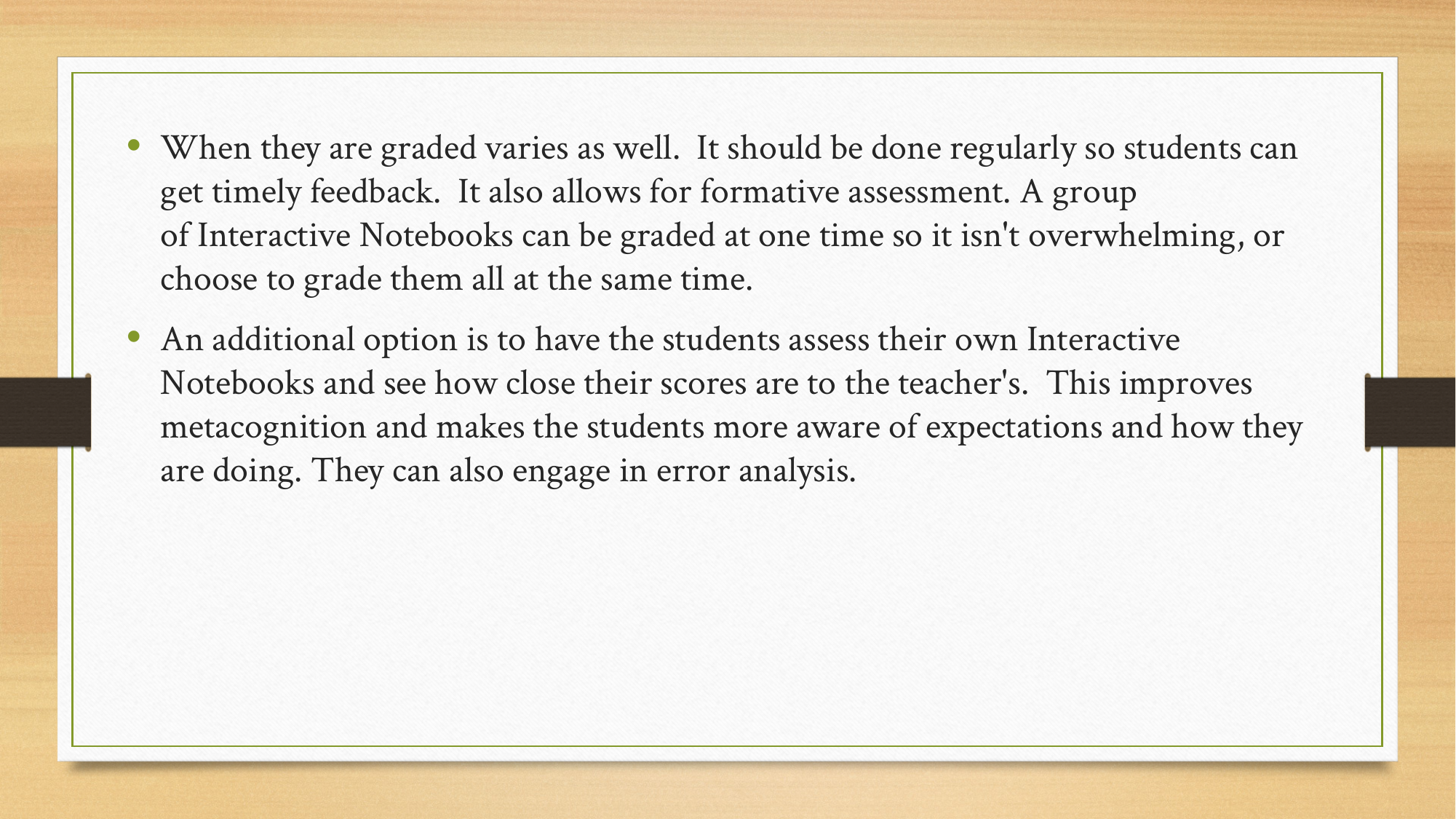

When they are graded varies as well.  It should be done regularly so students can get timely feedback.  It also allows for formative assessment. A group of Interactive Notebooks can be graded at one time so it isn't overwhelming, or choose to grade them all at the same time.
An additional option is to have the students assess their own Interactive Notebooks and see how close their scores are to the teacher's.  This improves metacognition and makes the students more aware of expectations and how they are doing. They can also engage in error analysis.